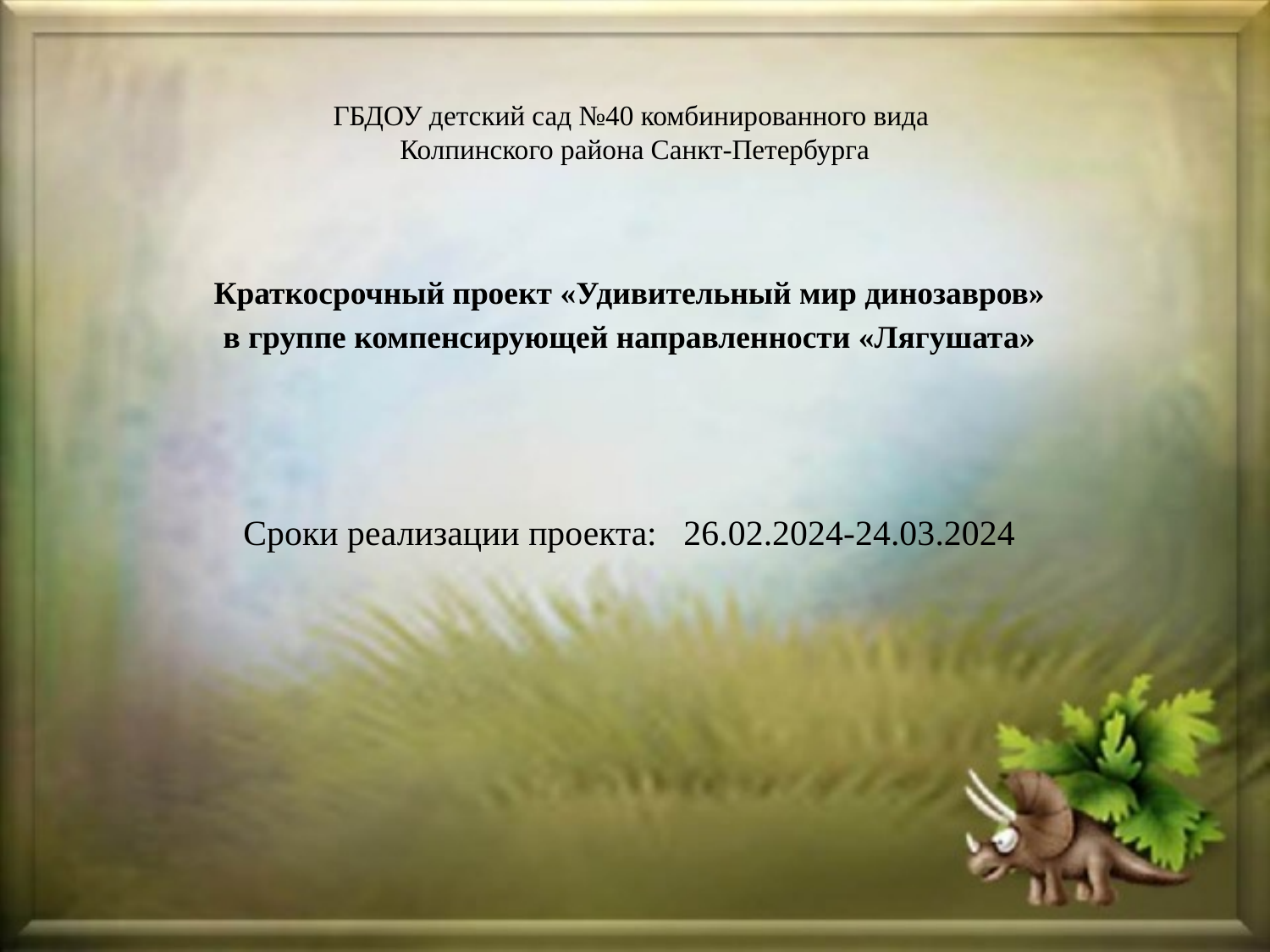

# ГБДОУ детский сад №40 комбинированного вида Колпинского района Санкт-Петербурга
Краткосрочный проект «Удивительный мир динозавров»
в группе компенсирующей направленности «Лягушата»

Сроки реализации проекта:   26.02.2024-24.03.2024